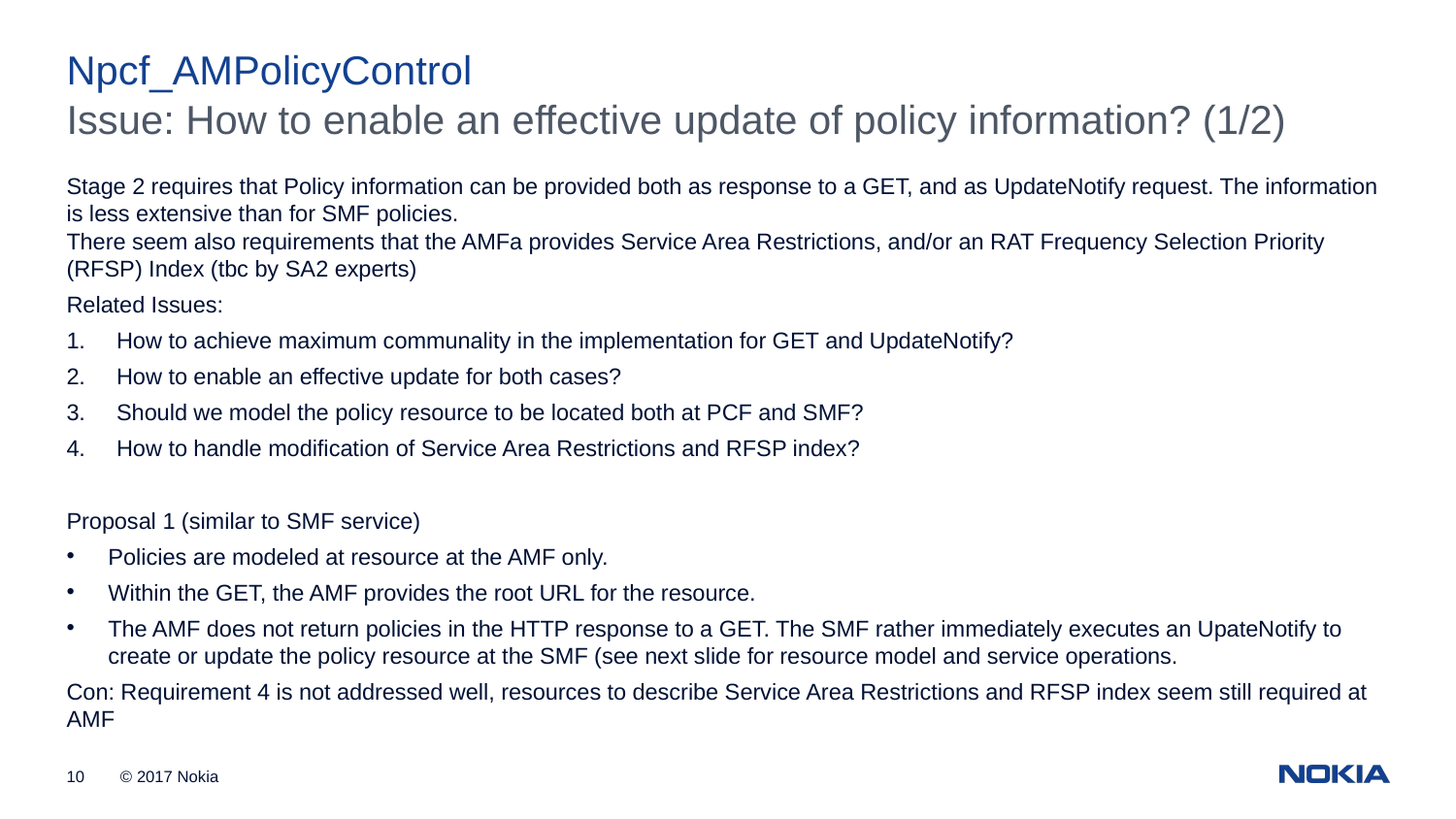

Npcf_AMPolicyControl

Issue: How to enable an effective update of policy information? (1/2)
Stage 2 requires that Policy information can be provided both as response to a GET, and as UpdateNotify request. The information is less extensive than for SMF policies.
There seem also requirements that the AMFa provides Service Area Restrictions, and/or an RAT Frequency Selection Priority (RFSP) Index (tbc by SA2 experts)
Related Issues:
How to achieve maximum communality in the implementation for GET and UpdateNotify?
How to enable an effective update for both cases?
Should we model the policy resource to be located both at PCF and SMF?
How to handle modification of Service Area Restrictions and RFSP index?

Proposal 1 (similar to SMF service)
Policies are modeled at resource at the AMF only.
Within the GET, the AMF provides the root URL for the resource.
The AMF does not return policies in the HTTP response to a GET. The SMF rather immediately executes an UpateNotify to create or update the policy resource at the SMF (see next slide for resource model and service operations.
Con: Requirement 4 is not addressed well, resources to describe Service Area Restrictions and RFSP index seem still required at AMF